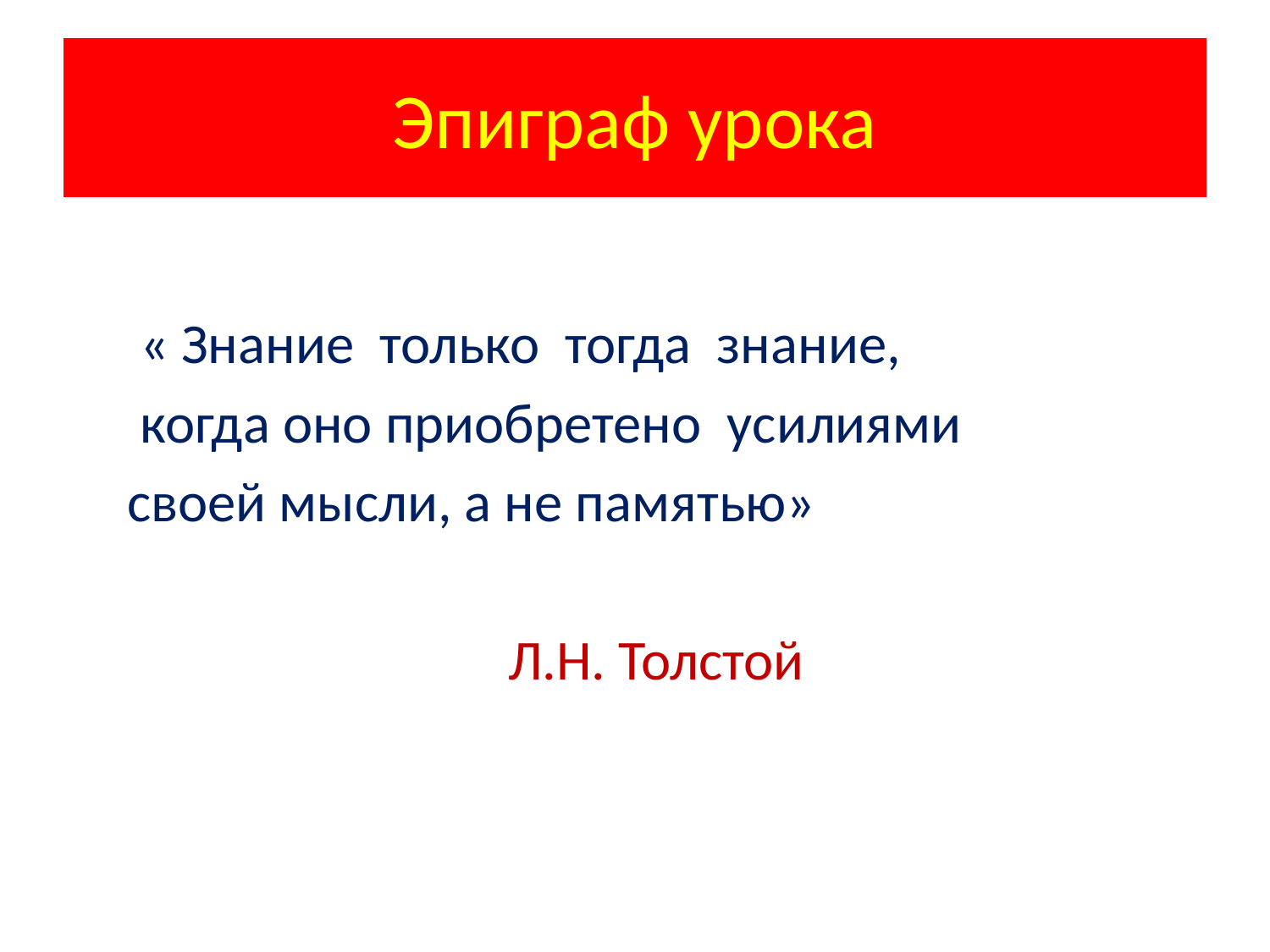

# Эпиграф урока

     « Знание  только  тогда  знание,
     когда оно приобретено  усилиями
    своей мысли, а не памятью»

                                  Л.Н. Толстой